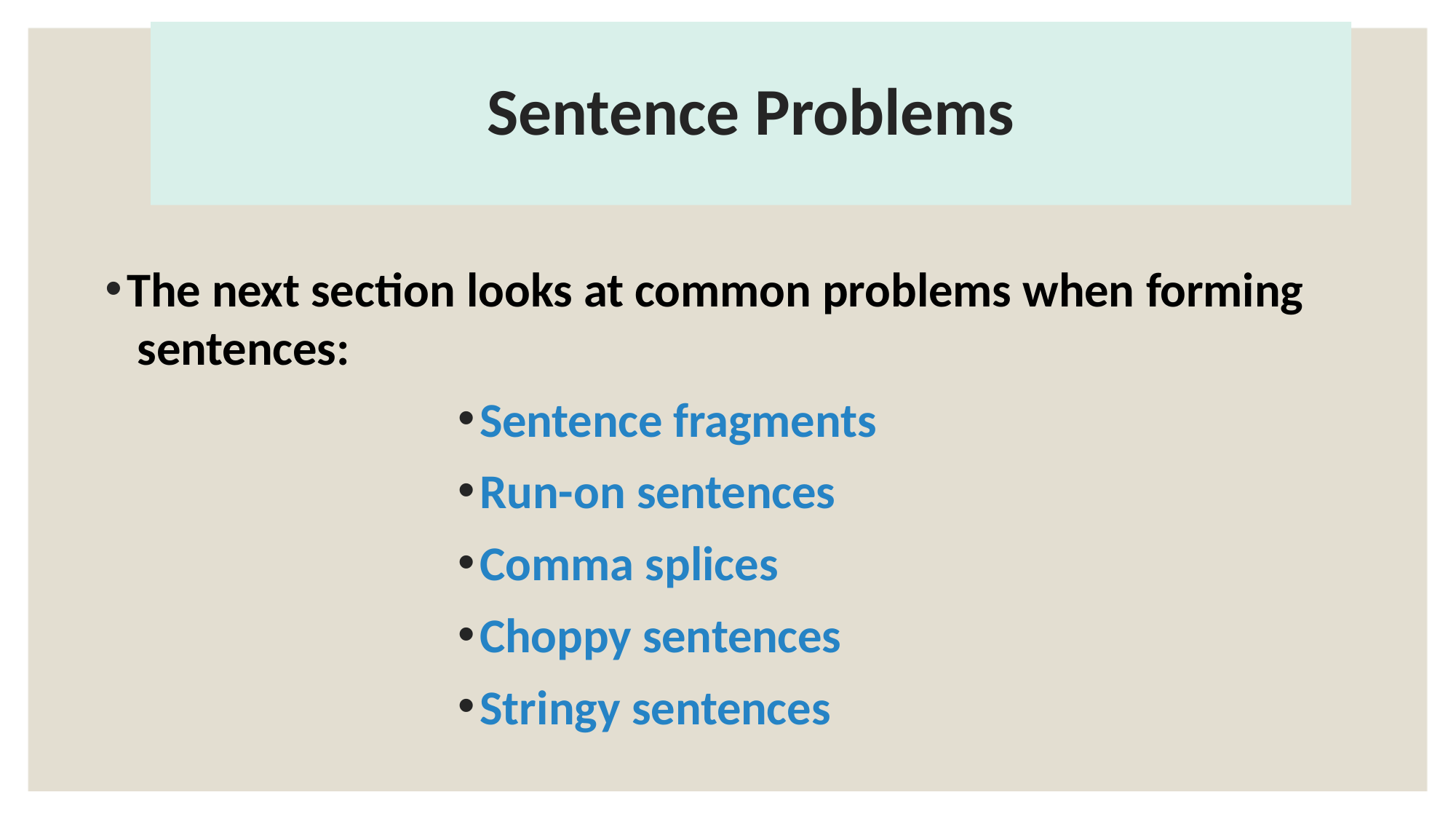

# Sentence Problems
The next section looks at common problems when forming  sentences:
Sentence fragments
Run-on sentences
Comma splices
Choppy sentences
Stringy sentences